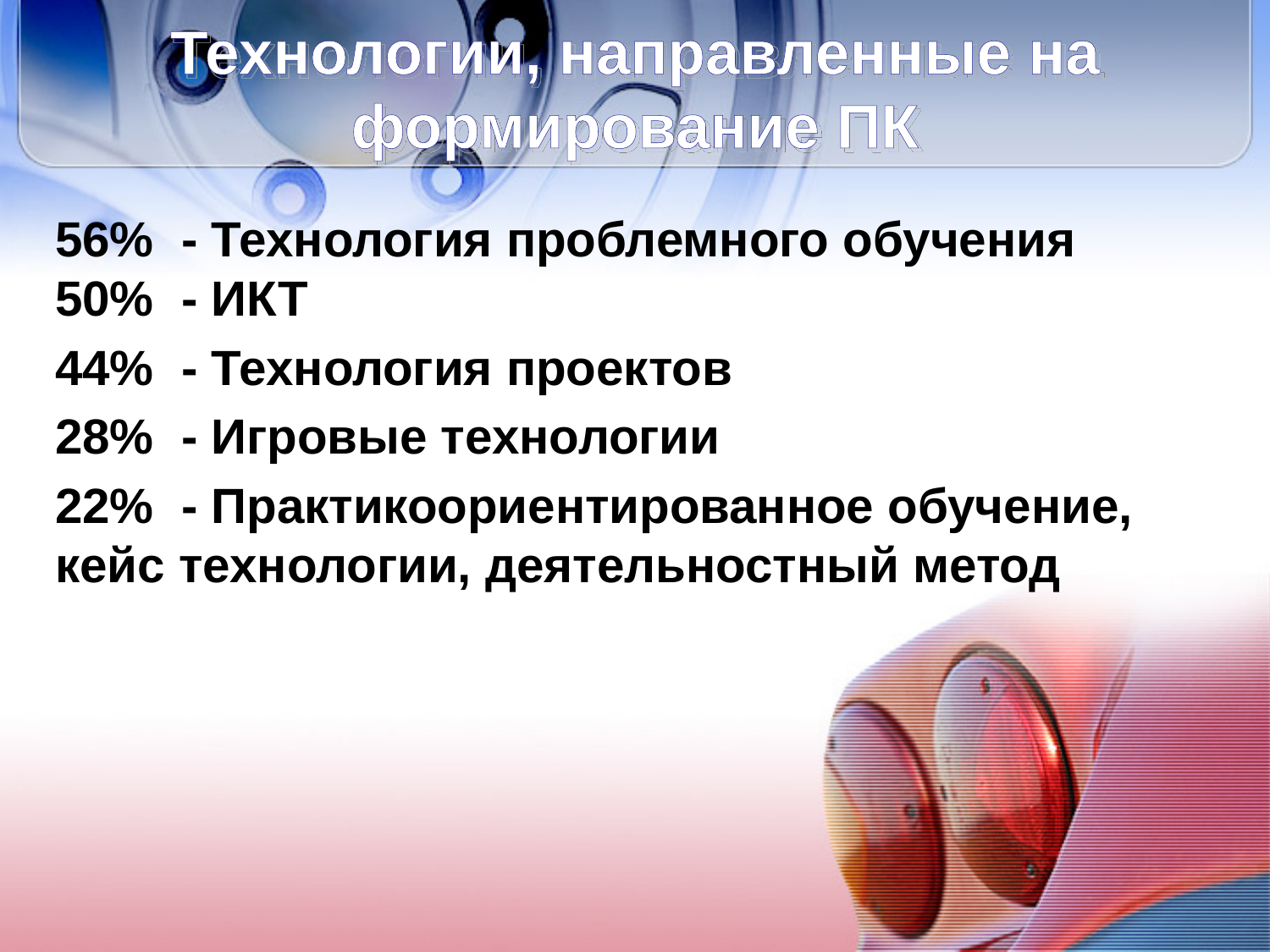

# Технологии, направленные на формирование ПК
56%  - Технология проблемного обучения
50%  - ИКТ
44%  - Технология проектов
28%  - Игровые технологии
22%  - Практикоориентированное обучение, 	кейс технологии, деятельностный метод